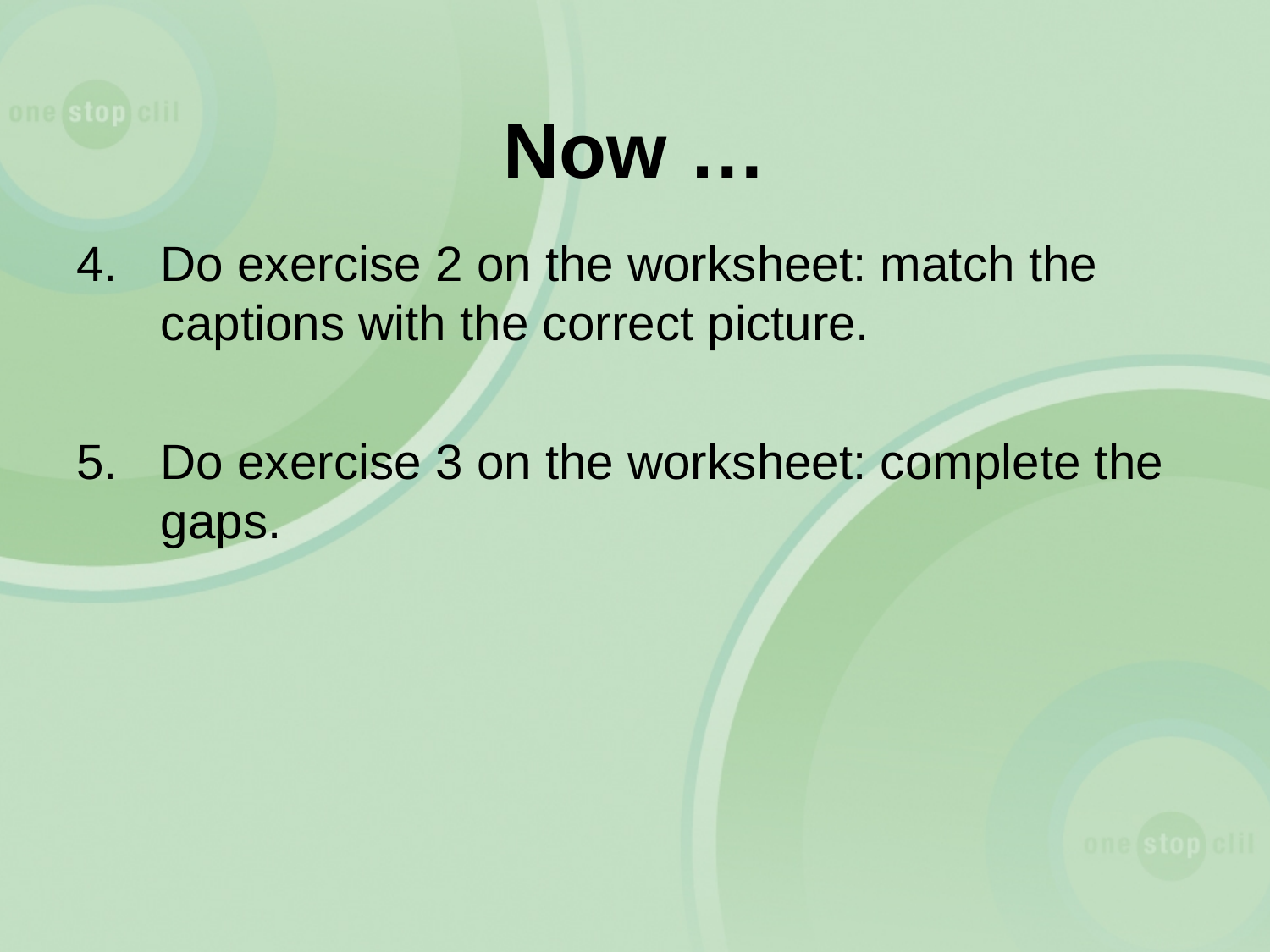

# Now …
Do exercise 2 on the worksheet: match the captions with the correct picture.

Do exercise 3 on the worksheet: complete the gaps.